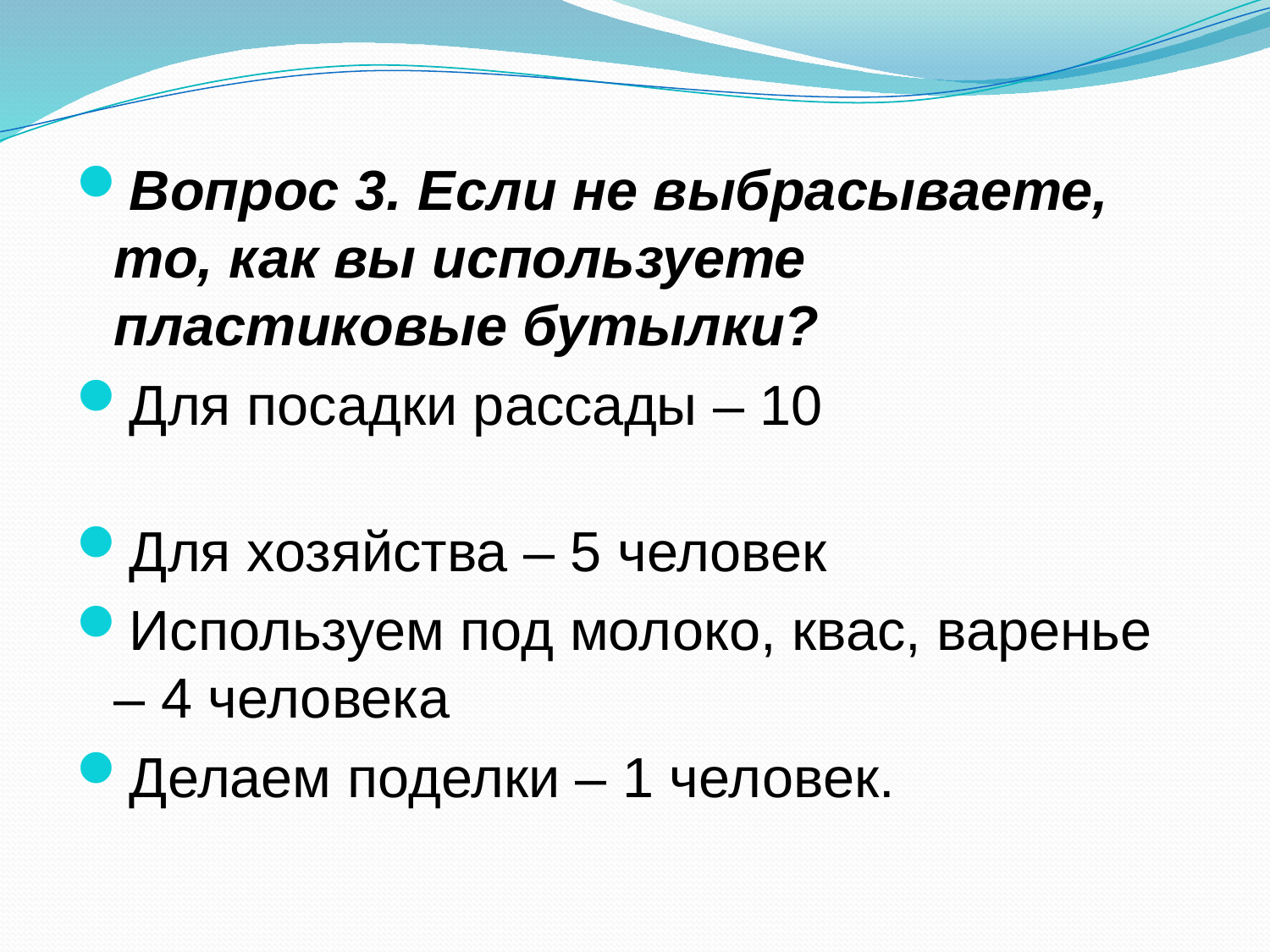

#
Вопрос 3. Если не выбрасываете, то, как вы используете пластиковые бутылки?
Для посадки рассады – 10
Для хозяйства – 5 человек
Используем под молоко, квас, варенье – 4 человека
Делаем поделки – 1 человек.